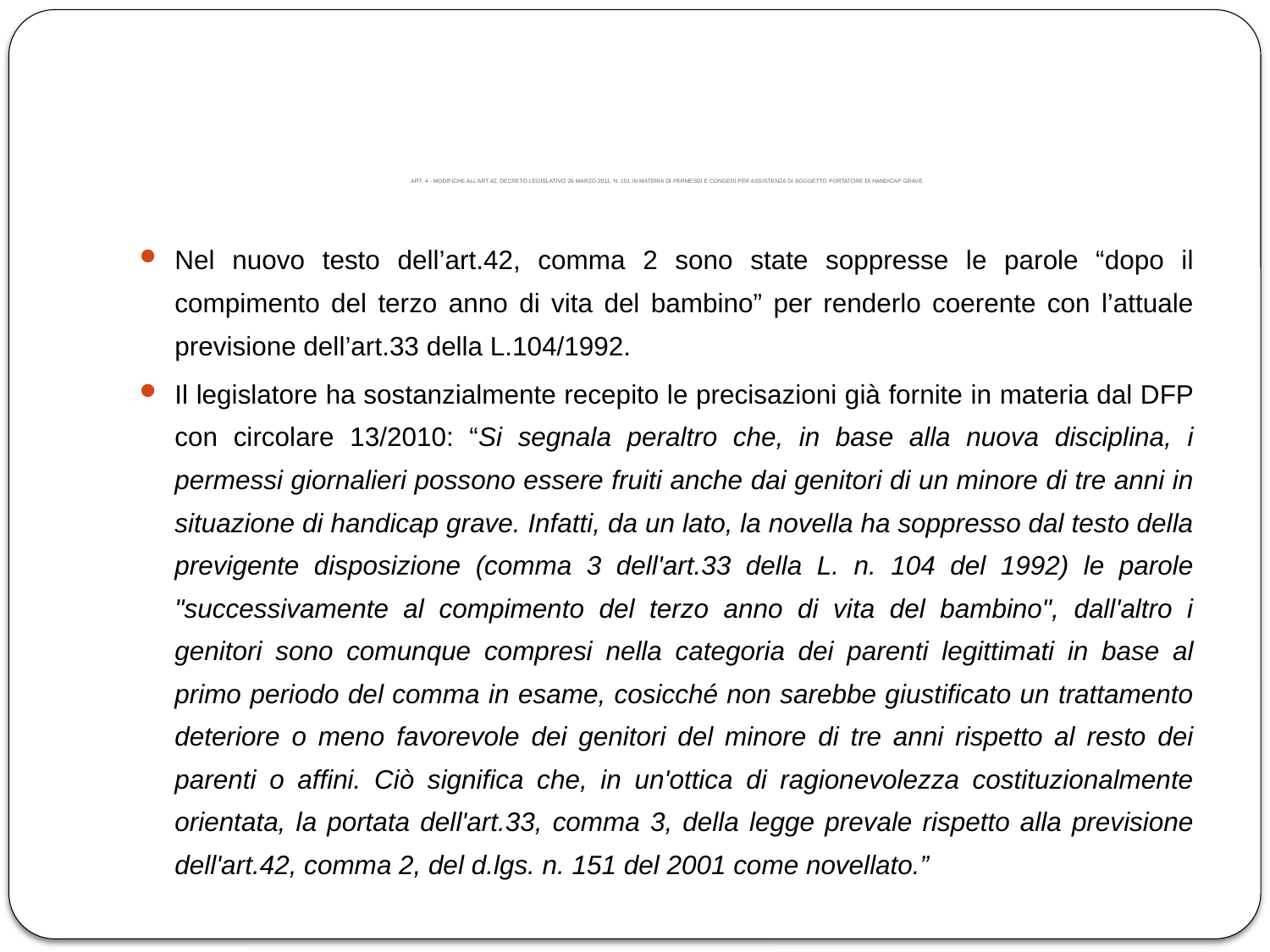

# Art. 4 - Modifiche all’art.42, decreto legislativo 26 marzo 2011, n. 151 in materia di permessi e congedi per assistenza di soggetto portatore di handicap grave
Nel nuovo testo dell’art.42, comma 2 sono state soppresse le parole “dopo il compimento del terzo anno di vita del bambino” per renderlo coerente con l’attuale previsione dell’art.33 della L.104/1992.
Il legislatore ha sostanzialmente recepito le precisazioni già fornite in materia dal DFP con circolare 13/2010: “Si segnala peraltro che, in base alla nuova disciplina, i permessi giornalieri possono essere fruiti anche dai genitori di un minore di tre anni in situazione di handicap grave. Infatti, da un lato, la novella ha soppresso dal testo della previgente disposizione (comma 3 dell'art.33 della L. n. 104 del 1992) le parole "successivamente al compimento del terzo anno di vita del bambino", dall'altro i genitori sono comunque compresi nella categoria dei parenti legittimati in base al primo periodo del comma in esame, cosicché non sarebbe giustificato un trattamento deteriore o meno favorevole dei genitori del minore di tre anni rispetto al resto dei parenti o affini. Ciò significa che, in un'ottica di ragionevolezza costituzionalmente orientata, la portata dell'art.33, comma 3, della legge prevale rispetto alla previsione dell'art.42, comma 2, del d.lgs. n. 151 del 2001 come novellato.”